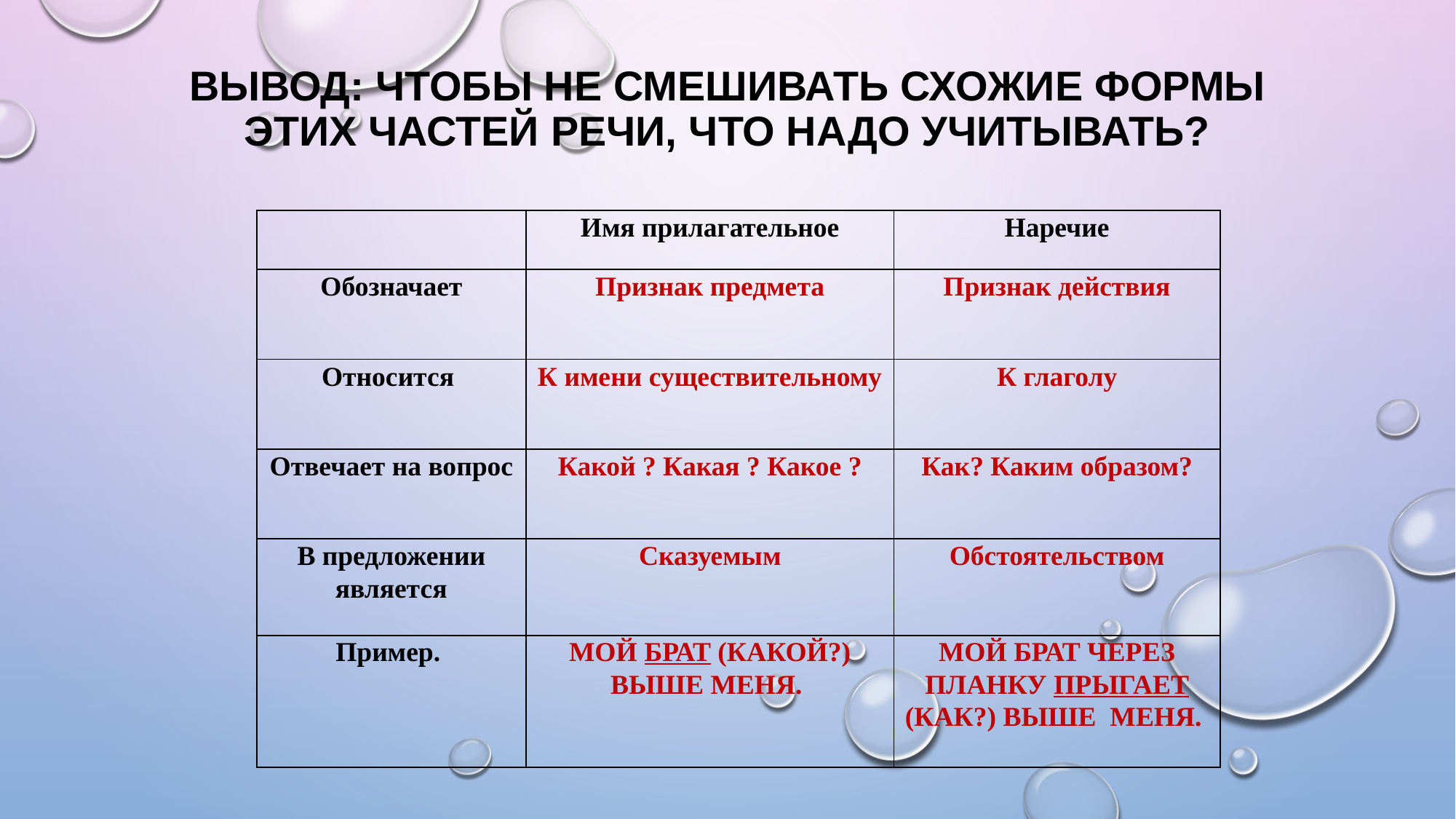

# Вывод: Чтобы не смешивать схожие формы этих частей речи, что надо учитывать?
|  | Имя прилагательное | Наречие |
| --- | --- | --- |
| Обозначает | Признак предмета | Признак действия |
| Относится | К имени существительному | К глаголу |
| Отвечает на вопрос | Какой ? Какая ? Какое ? | Как? Каким образом? |
| В предложении является | Сказуемым | Обстоятельством |
| Пример. | МОЙ БРАТ (КАКОЙ?) ВЫШЕ МЕНЯ. | МОЙ БРАТ ЧЕРЕЗ ПЛАНКУ ПРЫГАЕТ (КАК?) ВЫШЕ МЕНЯ. |